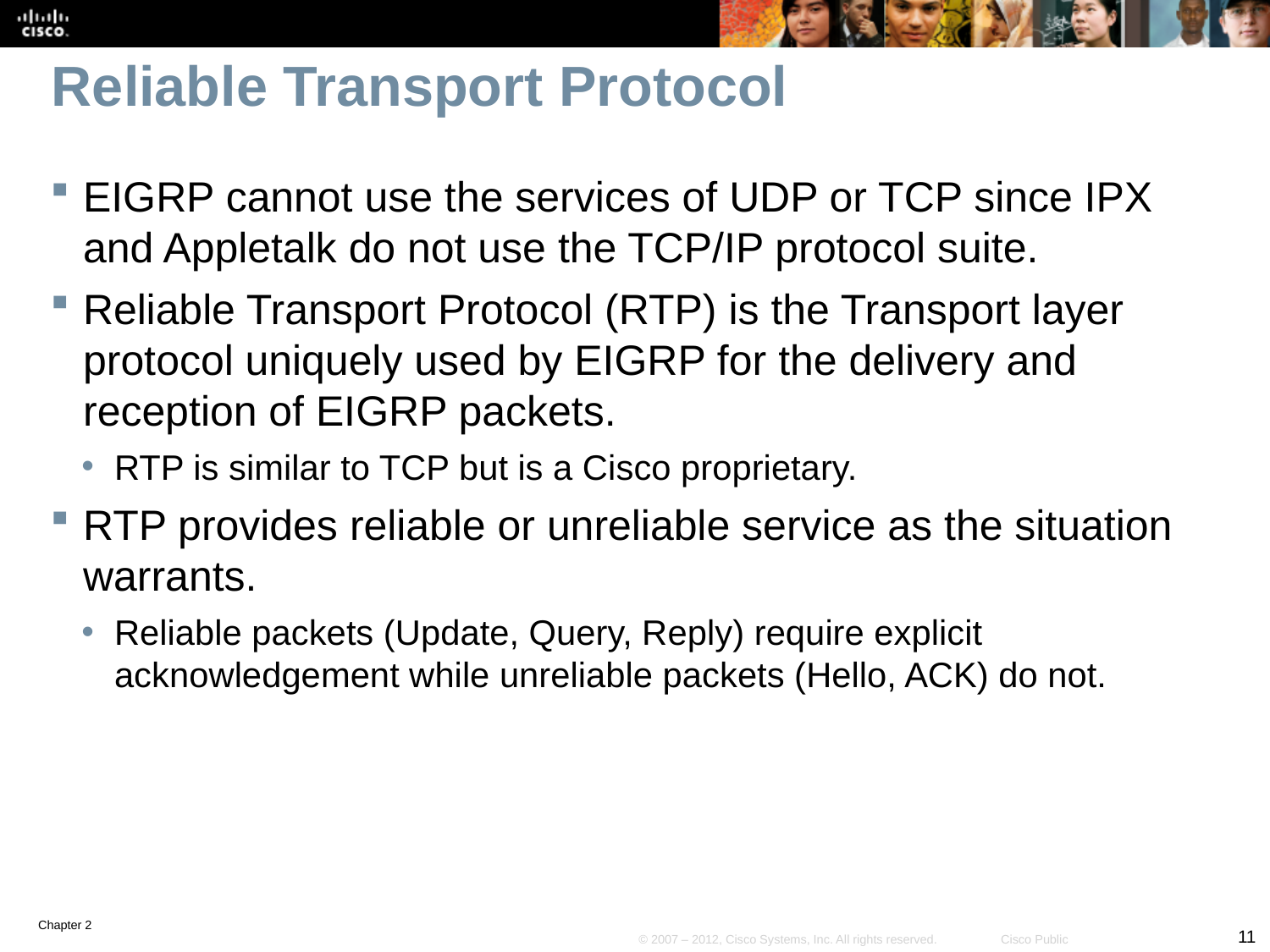

# Reliable Transport Protocol
EIGRP cannot use the services of UDP or TCP since IPX and Appletalk do not use the TCP/IP protocol suite.
Reliable Transport Protocol (RTP) is the Transport layer protocol uniquely used by EIGRP for the delivery and reception of EIGRP packets.
RTP is similar to TCP but is a Cisco proprietary.
RTP provides reliable or unreliable service as the situation warrants.
Reliable packets (Update, Query, Reply) require explicit acknowledgement while unreliable packets (Hello, ACK) do not.